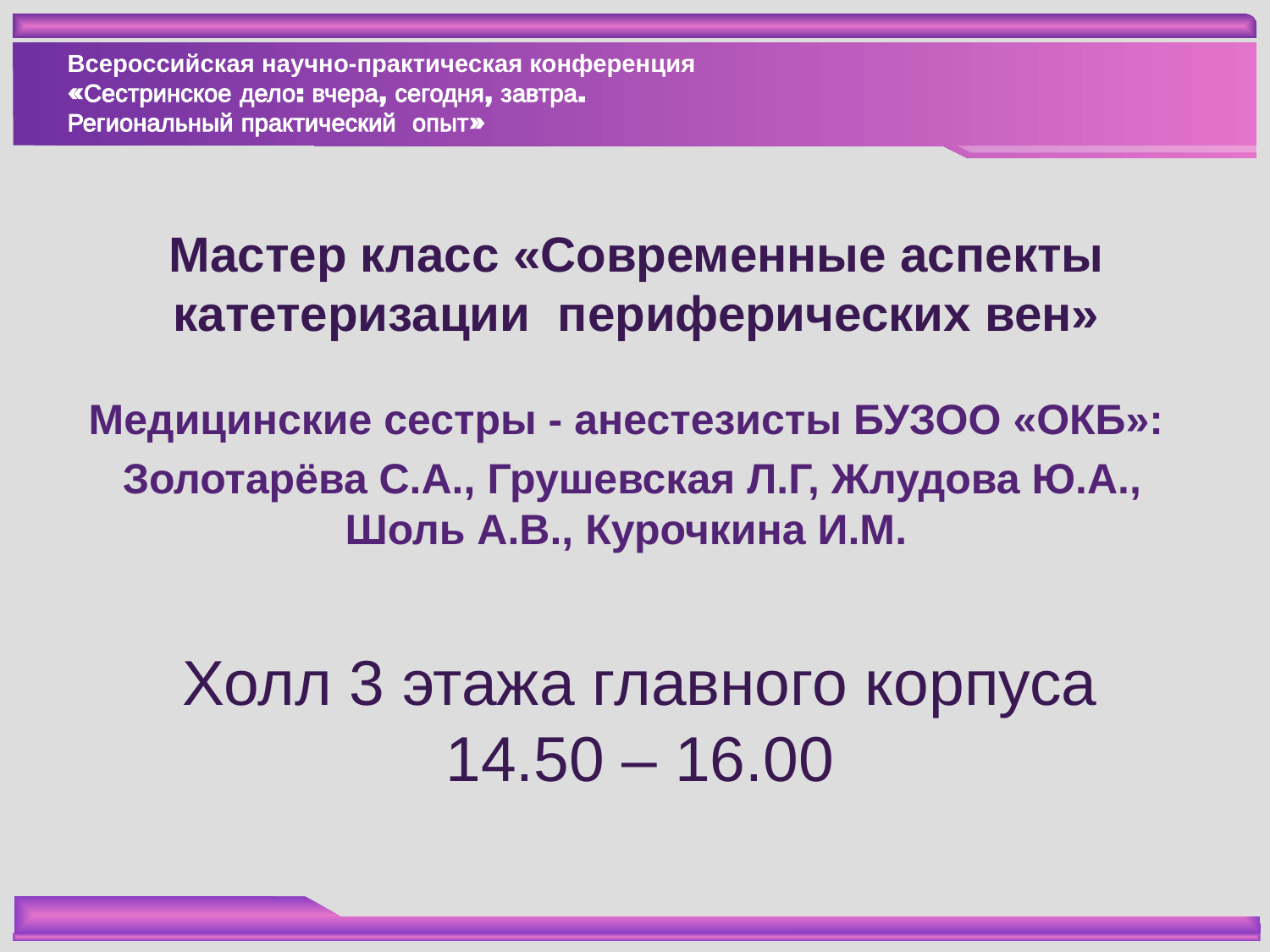

Мастер класс «Современные аспекты катетеризации  периферических вен»
Медицинские сестры - анестезисты БУЗОО «ОКБ»:
 Золотарёва С.А., Грушевская Л.Г, Жлудова Ю.А., Шоль А.В., Курочкина И.М.
Холл 3 этажа главного корпуса
14.50 – 16.00